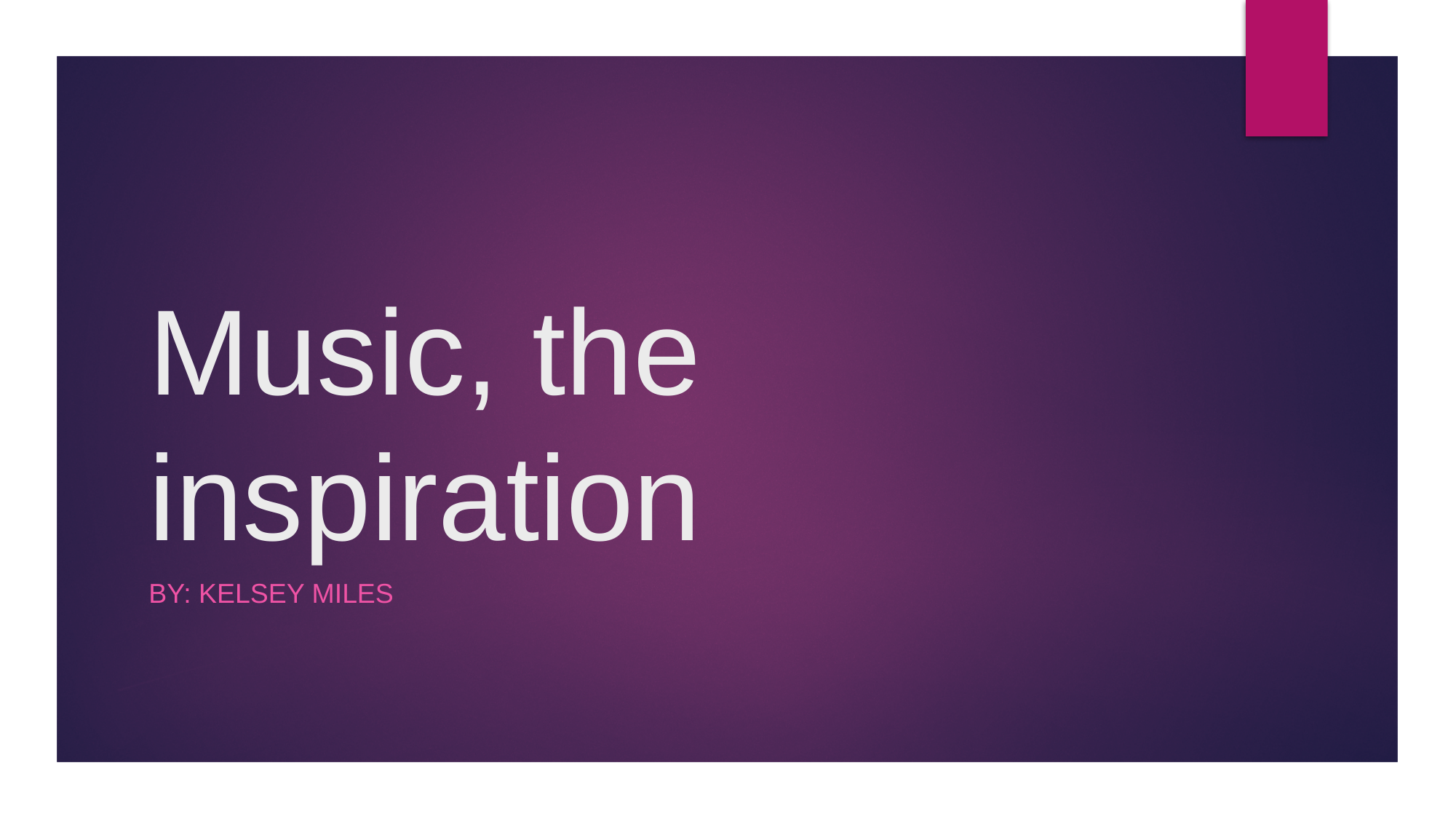

# Music, the inspiration
By: Kelsey miles